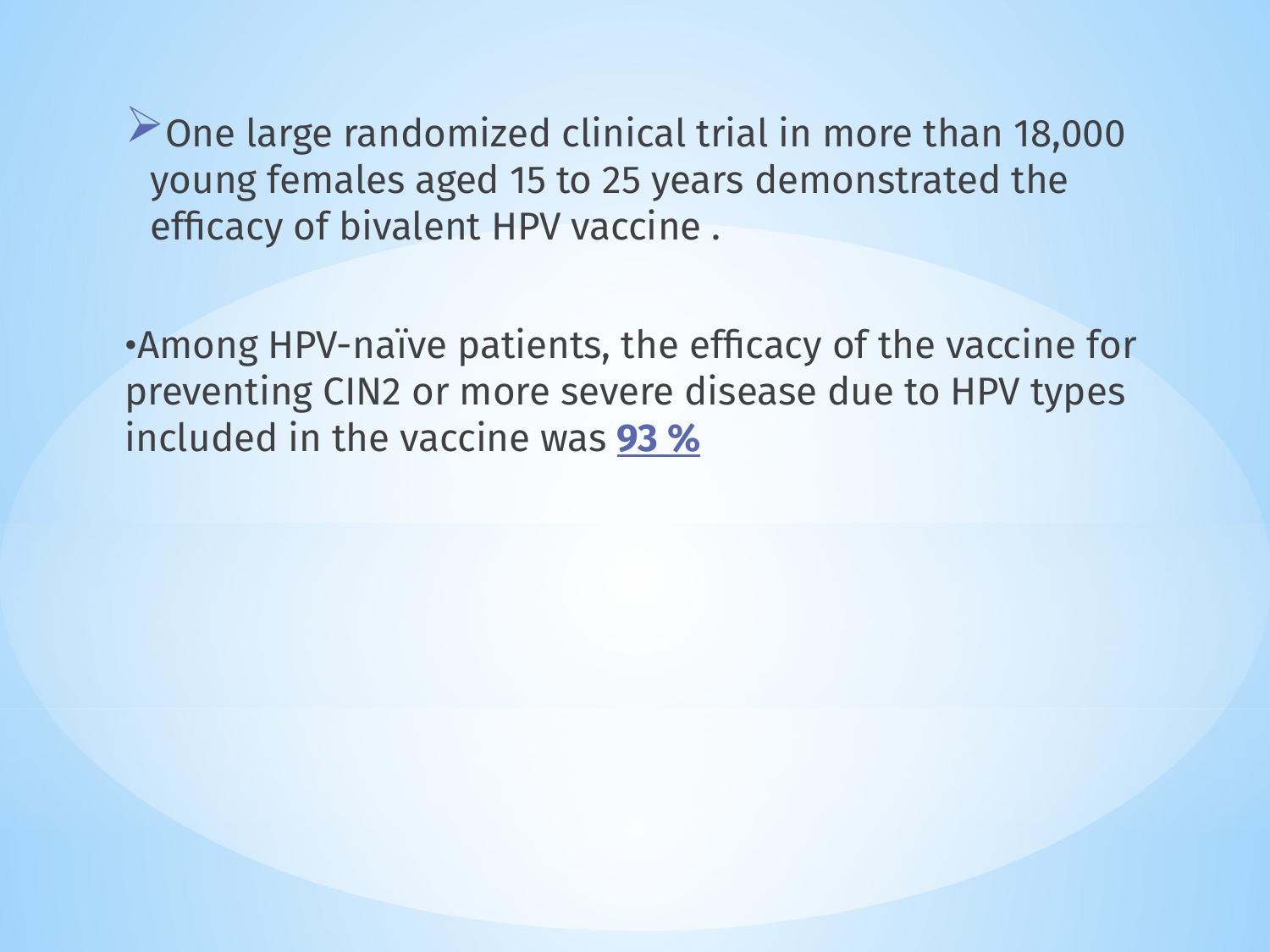

One large randomized clinical trial in more than 18,000 young females aged 15 to 25 years demonstrated the efficacy of bivalent HPV vaccine .

•Among HPV-naïve patients, the efficacy of the vaccine for preventing CIN2 or more severe disease due to HPV types included in the vaccine was 93 %

#